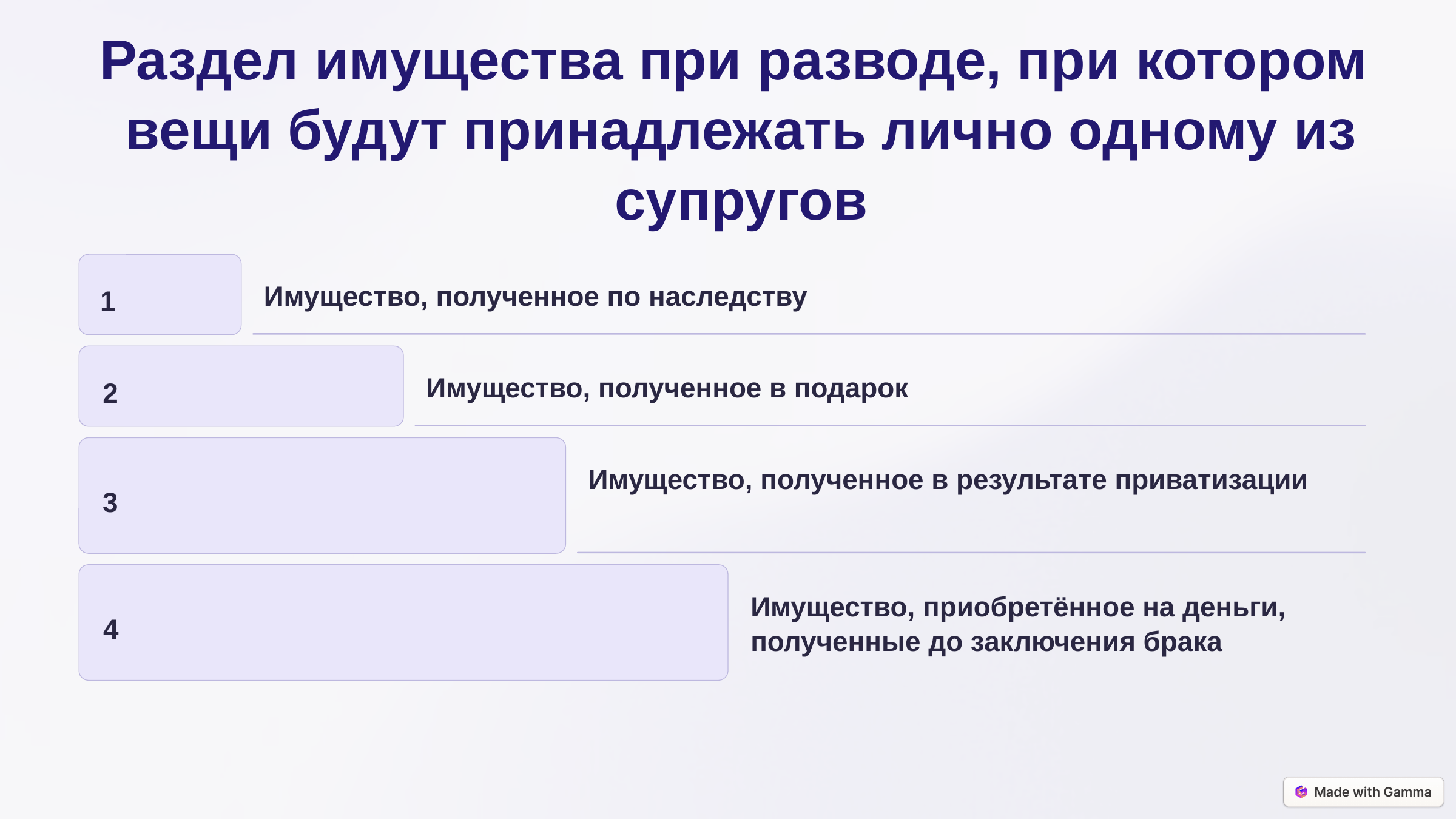

Раздел имущества при разводе, при котором
вещи будут принадлежать лично одному из
супругов

1
Имущество, полученное по наследству

2
Имущество, полученное в подарок

Имущество, полученное в результате приватизации
3

Имущество, приобретённое на деньги, полученные до заключения брака
4